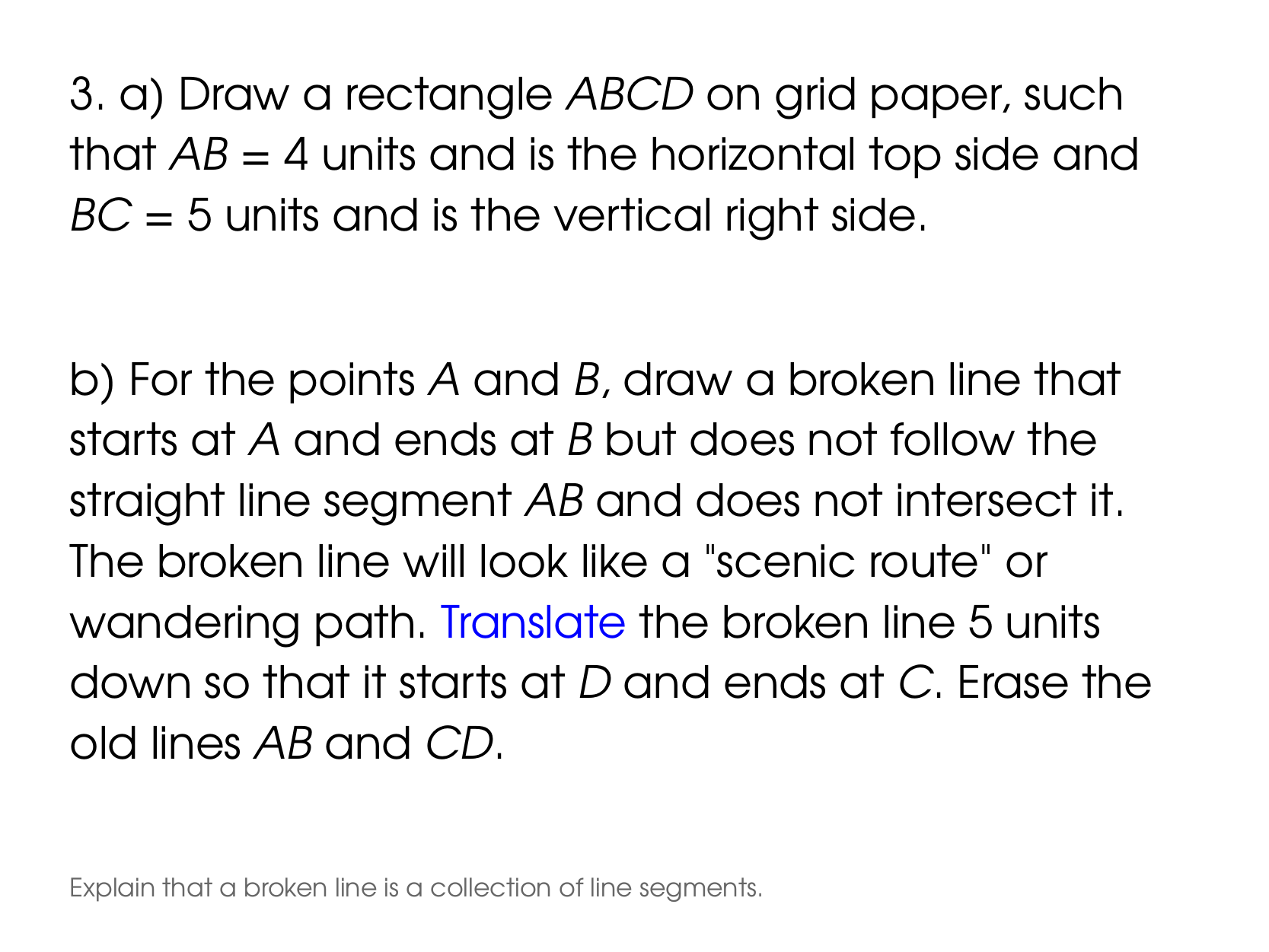

3. a) Draw a rectangle ABCD on grid paper, such that AB = 4 units and is the horizontal top side and BC = 5 units and is the vertical right side.
b) For the points A and B, draw a broken line that starts at A and ends at B but does not follow the straight line segment AB and does not intersect it. The broken line will look like a "scenic route" or wandering path. Translate the broken line 5 units down so that it starts at D and ends at C. Erase the old lines AB and CD.
Explain that a broken line is a collection of line segments.